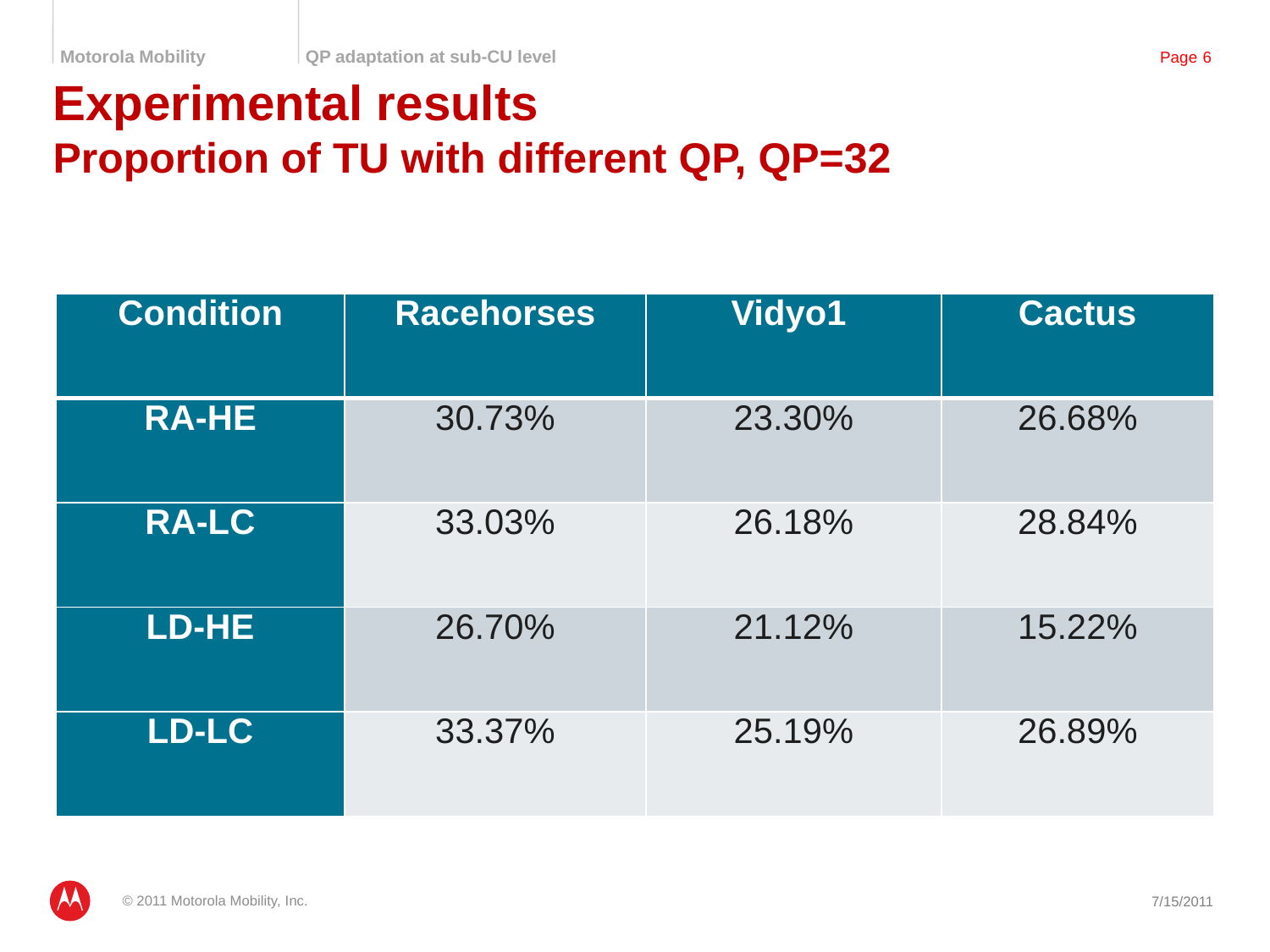

# Experimental results Proportion of TU with different QP, QP=32

| Condition | Racehorses | Vidyo1 | Cactus |
| --- | --- | --- | --- |
| RA-HE | 30.73% | 23.30% | 26.68% |
| RA-LC | 33.03% | 26.18% | 28.84% |
| LD-HE | 26.70% | 21.12% | 15.22% |
| LD-LC | 33.37% | 25.19% | 26.89% |
© 2011 Motorola Mobility, Inc.
7/15/2011